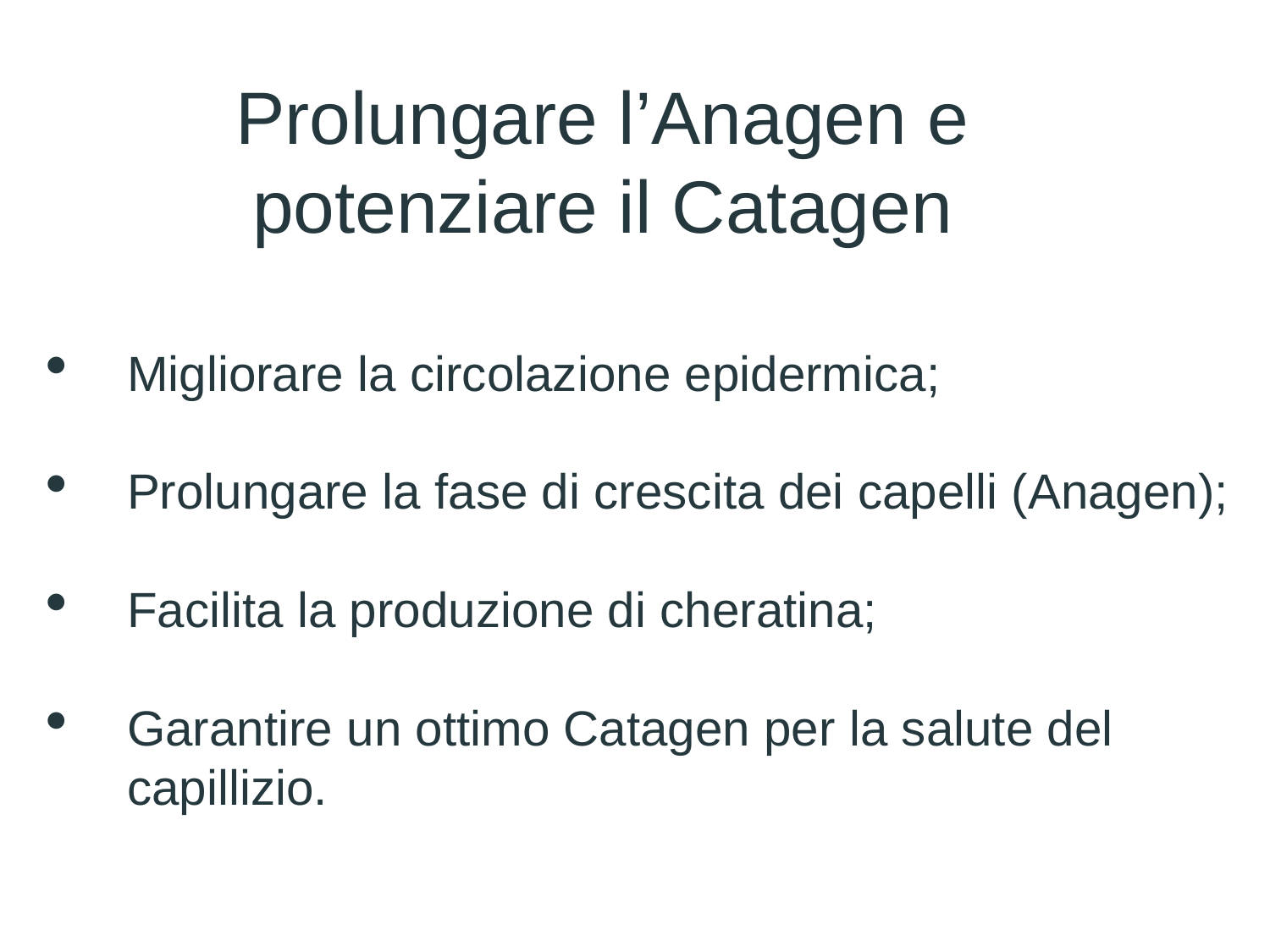

Prolungare l’Anagen e potenziare il Catagen
Migliorare la circolazione epidermica;

Prolungare la fase di crescita dei capelli (Anagen);

Facilita la produzione di cheratina;

Garantire un ottimo Catagen per la salute del capillizio.